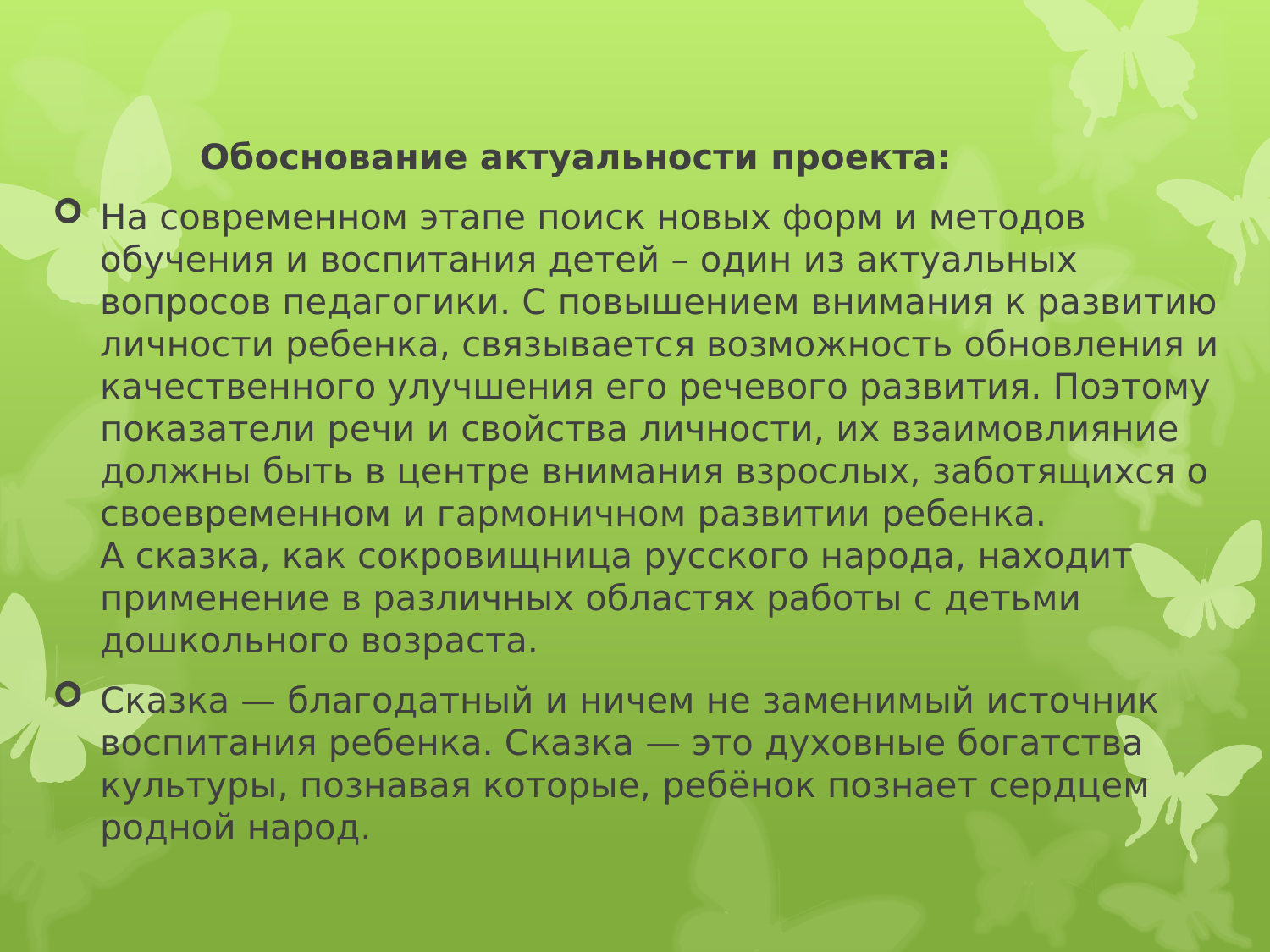

Обоснование актуальности проекта:
На современном этапе поиск новых форм и методов обучения и воспитания детей – один из актуальных вопросов педагогики. С повышением внимания к развитию личности ребенка, связывается возможность обновления и качественного улучшения его речевого развития. Поэтому показатели речи и свойства личности, их взаимовлияние должны быть в центре внимания взрослых, заботящихся о своевременном и гармоничном развитии ребенка.
А сказка, как сокровищница русского народа, находит применение в различных областях работы с детьми дошкольного возраста.
Сказка — благодатный и ничем не заменимый источник воспитания ребенка. Сказка — это духовные богатства культуры, познавая которые, ребёнок познает сердцем родной народ.
#